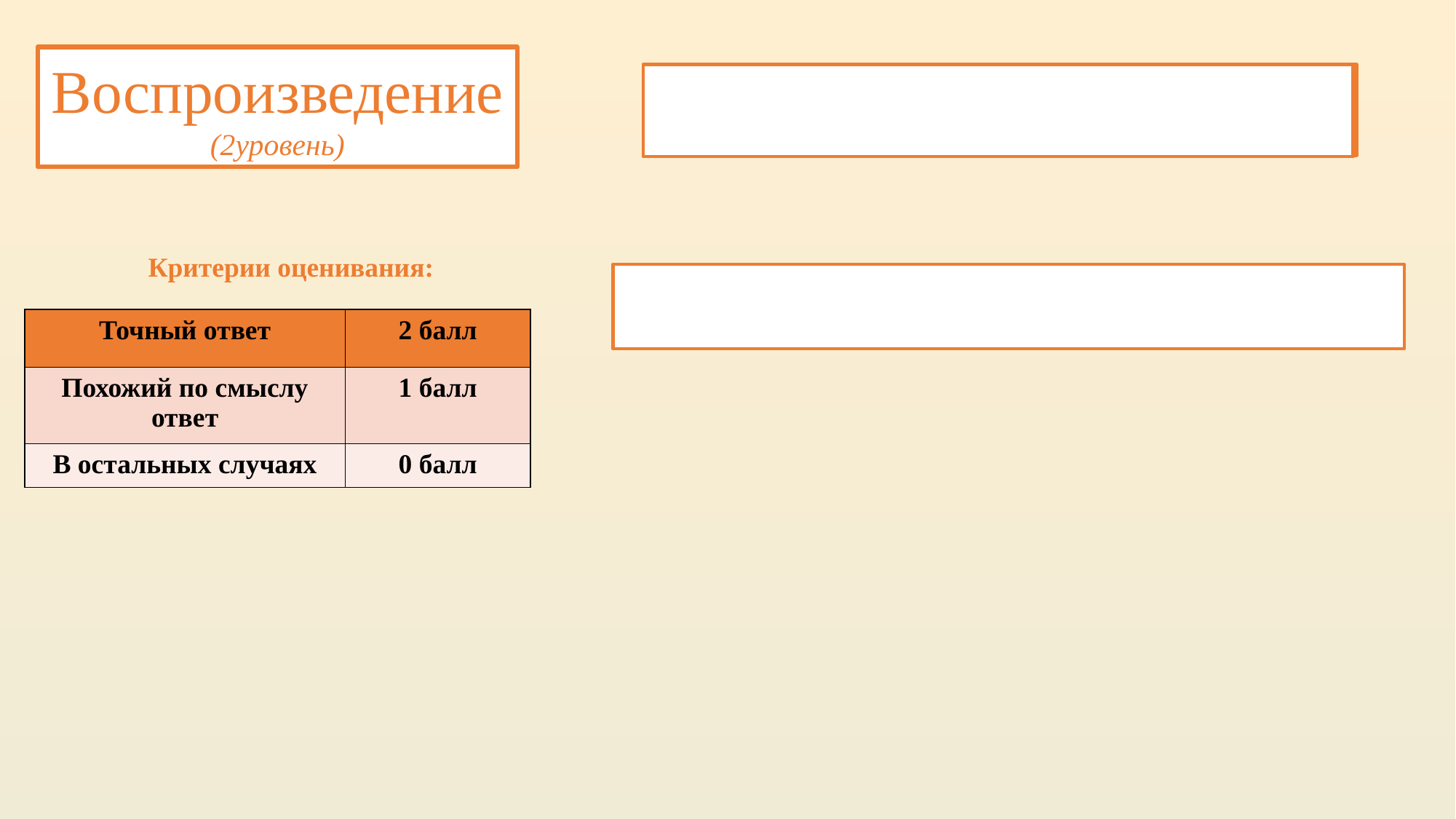

Воспроизведение
(2уровень)

Закончи высказывание
Критерии оценивания:

| Точный ответ | 2 балл |
| --- | --- |
| Похожий по смыслу ответ | 1 балл |
| В остальных случаях | 0 балл |